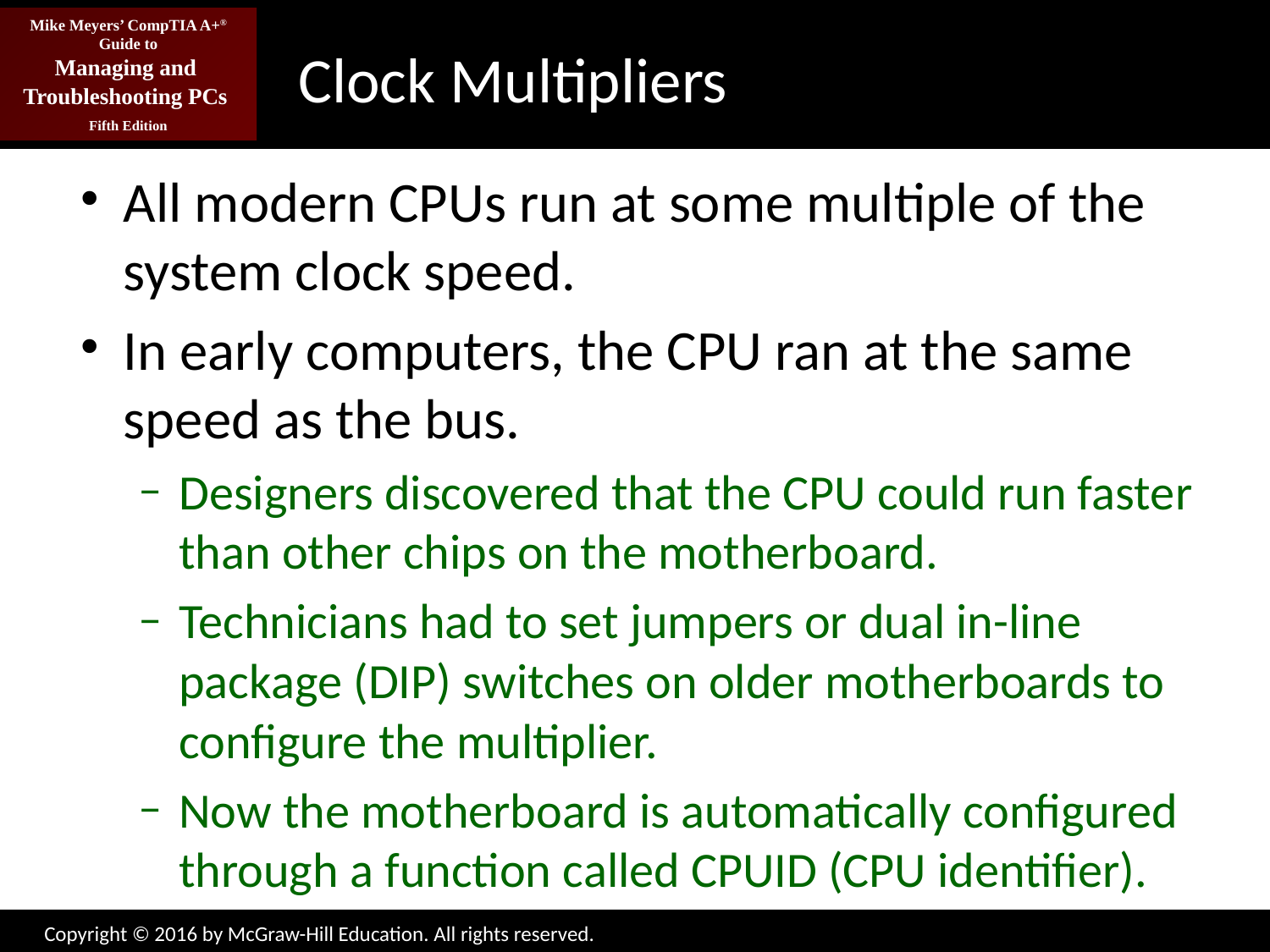

# Clock Multipliers
All modern CPUs run at some multiple of the system clock speed.
In early computers, the CPU ran at the same speed as the bus.
Designers discovered that the CPU could run faster than other chips on the motherboard.
Technicians had to set jumpers or dual in-line package (DIP) switches on older motherboards to configure the multiplier.
Now the motherboard is automatically configured through a function called CPUID (CPU identifier).